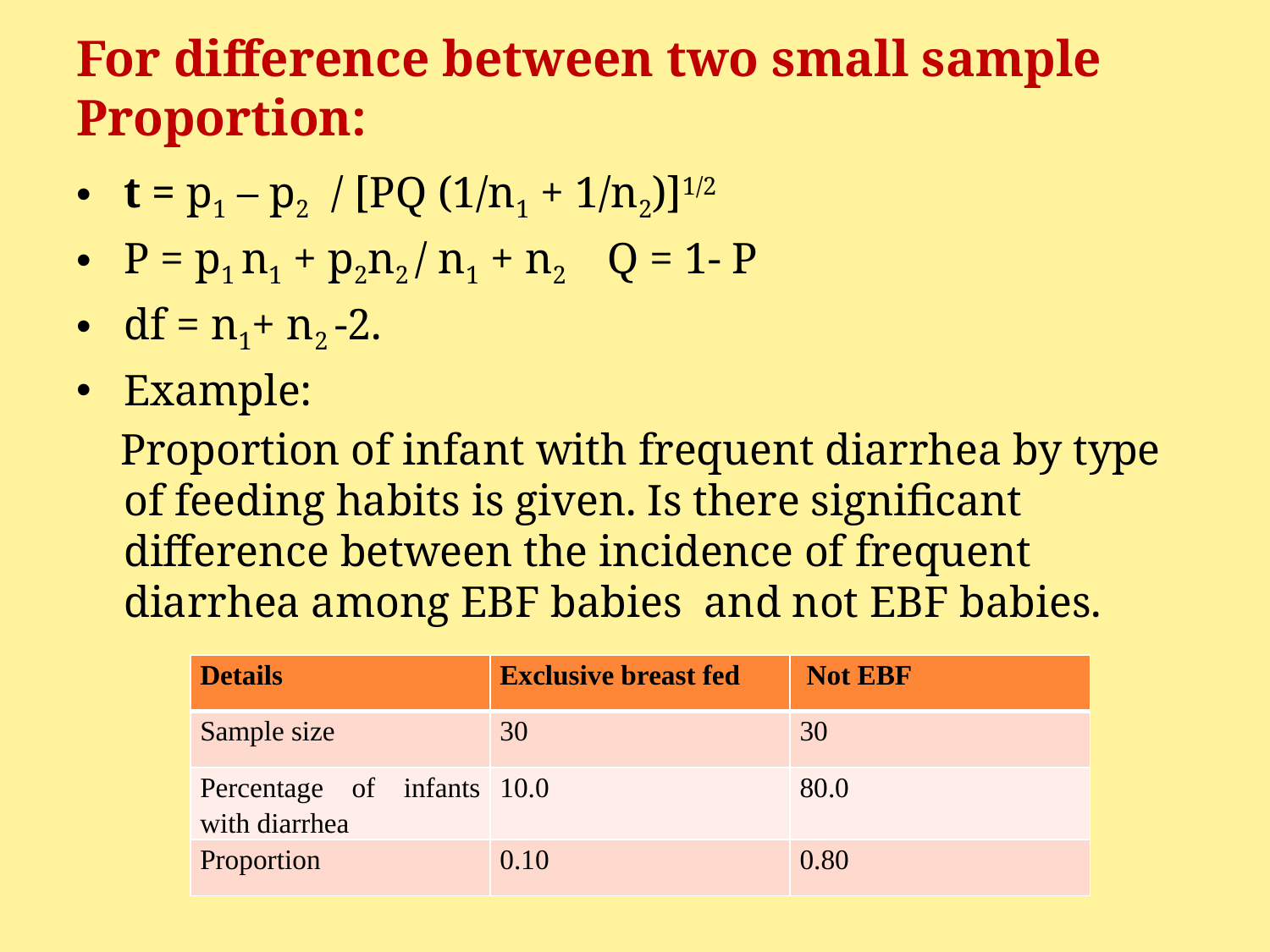

# For difference between two small sample Proportion:
t = p1 – p2  / [PQ (1/n1 + 1/n2)]1/2
P = p1 n1 + p2n2 / n1 + n2     Q = 1- P
df = n1+ n2 -2.
Example:
    Proportion of infant with frequent diarrhea by type of feeding habits is given. Is there significant difference between the incidence of frequent diarrhea among EBF babies  and not EBF babies.

| Details | Exclusive breast fed | Not EBF |
| --- | --- | --- |
| Sample size | 30 | 30 |
| Percentage of infants with diarrhea | 10.0 | 80.0 |
| Proportion | 0.10 | 0.80 |